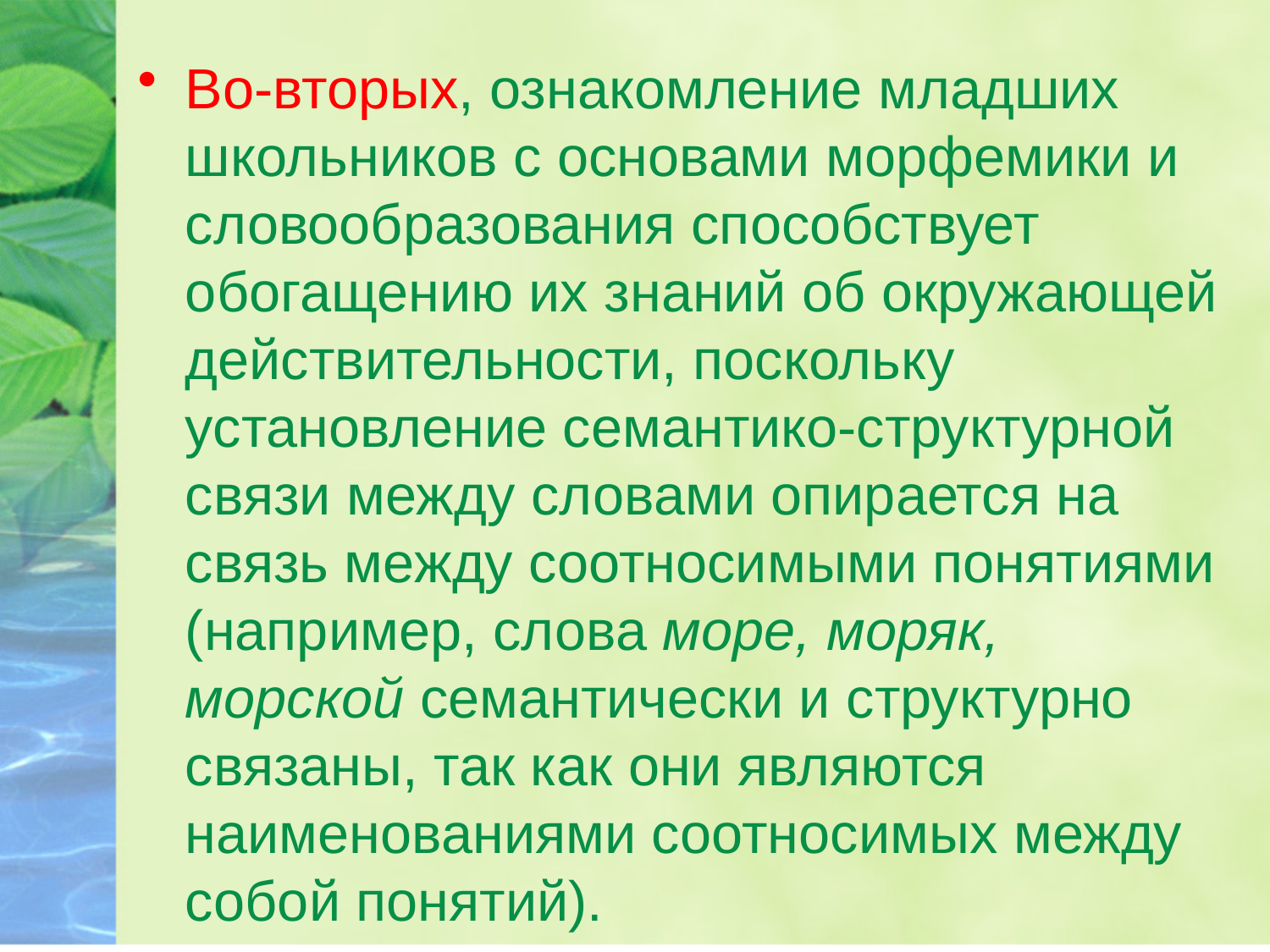

Во-вторых, ознакомление младших школьников с основами морфемики и словообразования способствует обогащению их знаний об окружающей действительности, поскольку установление семантико-структурной связи между словами опирается на связь между соотносимыми понятиями (например, слова море, моряк, морской семантически и структурно связаны, так как они являются наименованиями соотносимых между собой понятий).